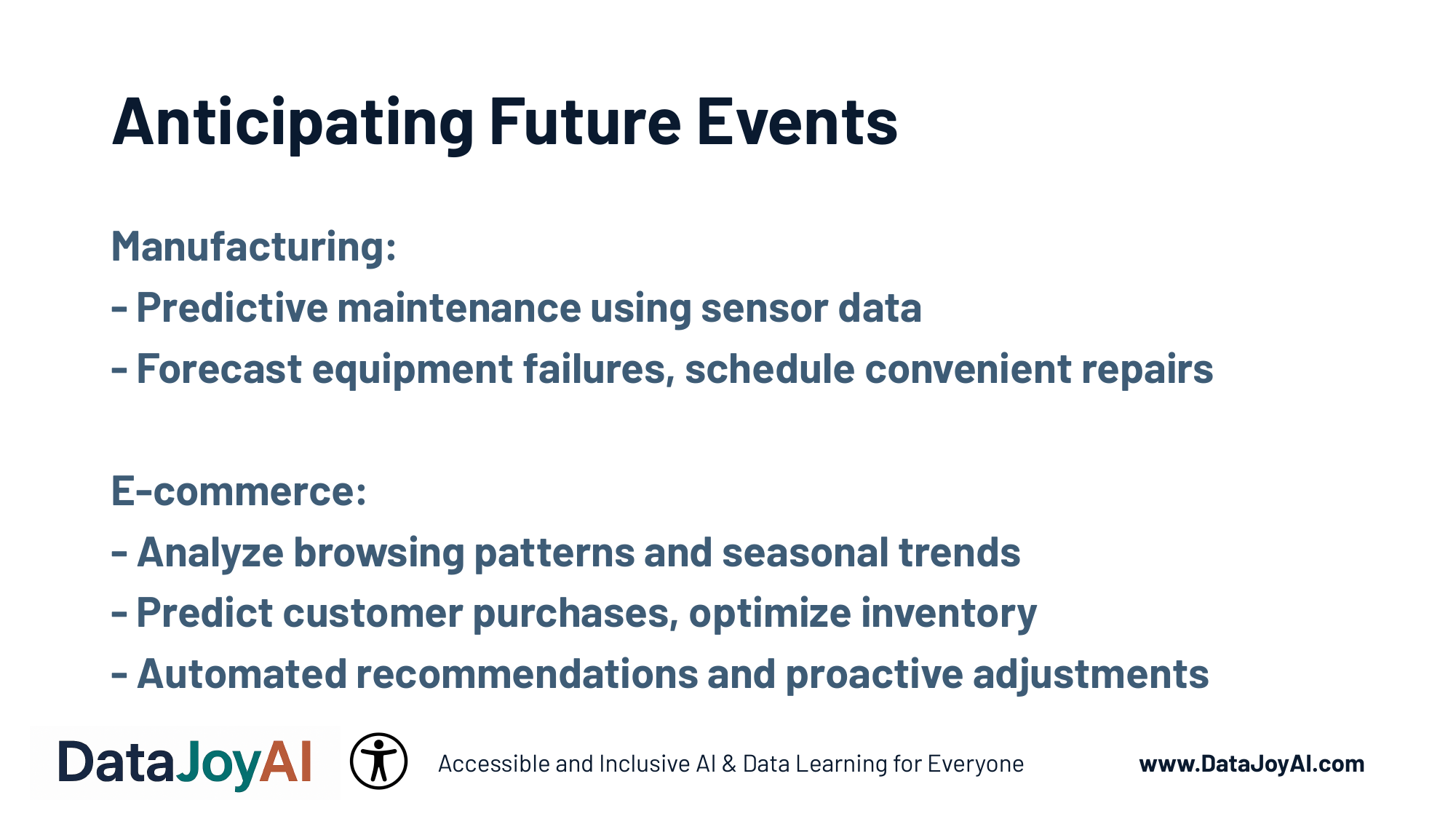

# Anticipating Future Events
Manufacturing:
- Predictive maintenance using sensor data
- Forecast equipment failures, schedule convenient repairs

E-commerce:
- Analyze browsing patterns and seasonal trends
- Predict customer purchases, optimize inventory
- Automated recommendations and proactive adjustments